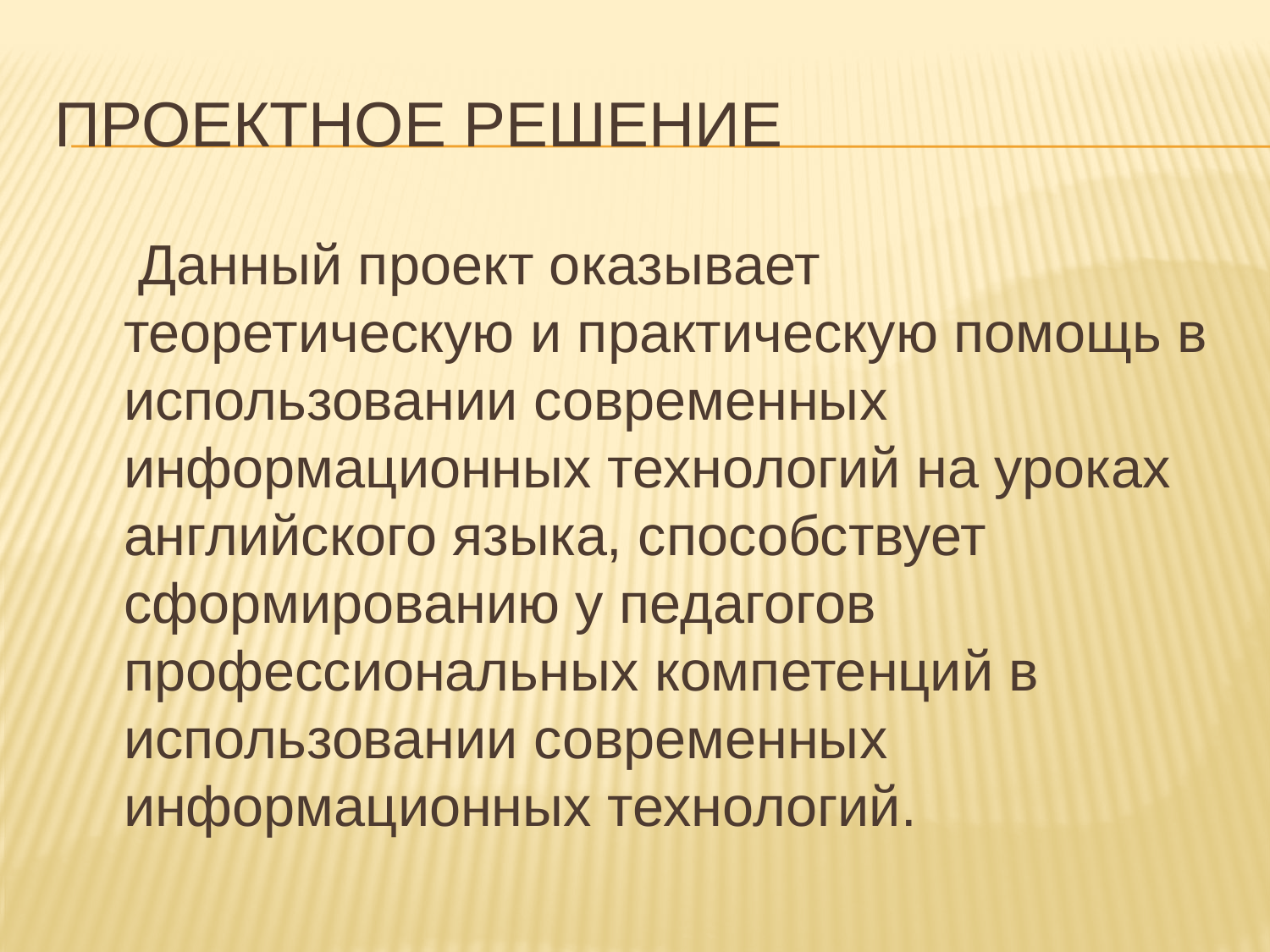

# Проектное решение
    Данный проект оказывает теоретическую и практическую помощь в использовании современных информационных технологий на уроках английского языка, способствует сформированию у педагогов профессиональных компетенций в использовании современных информационных технологий.